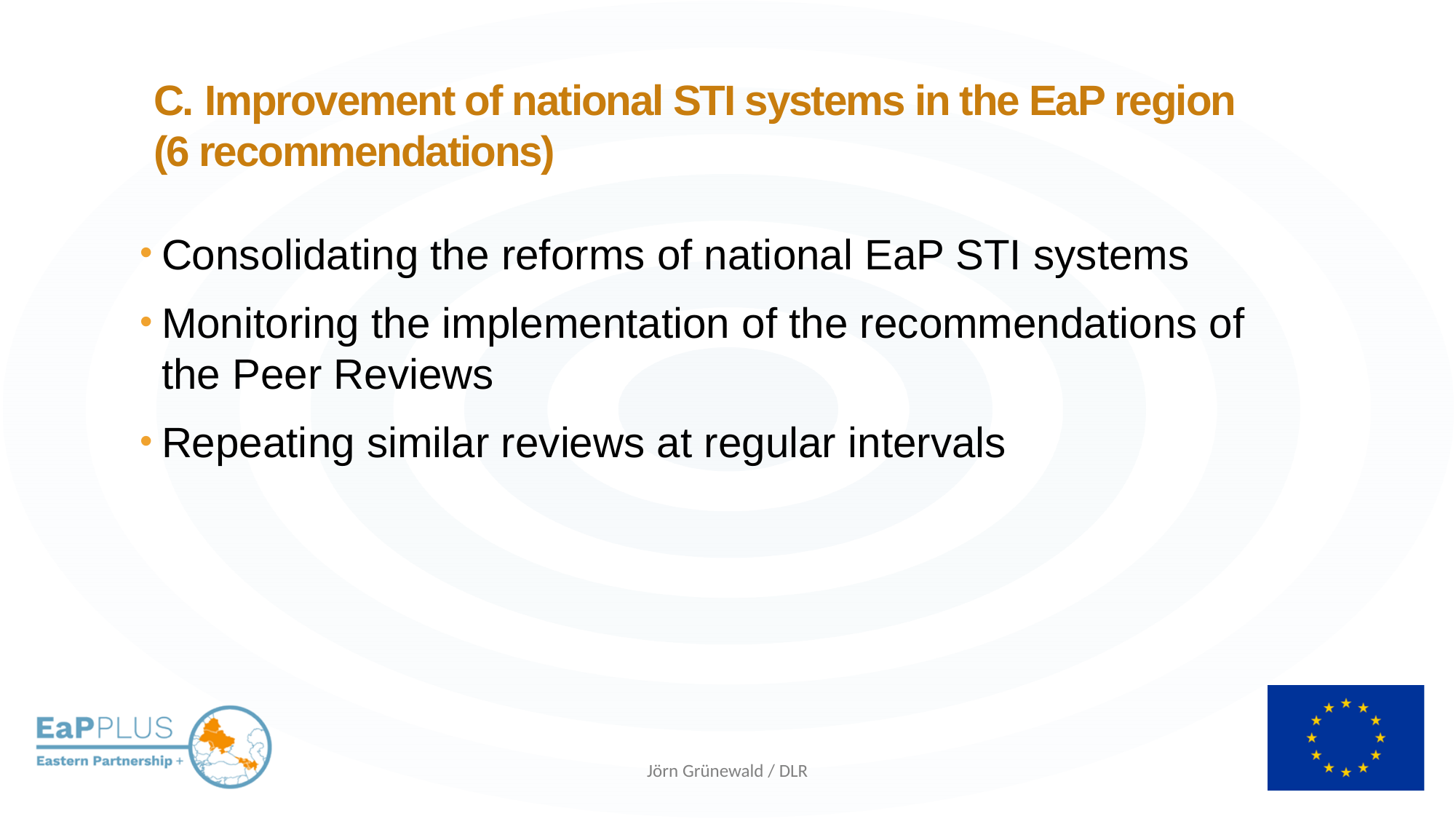

C. Improvement of national STI systems in the EaP region
(6 recommendations)
Consolidating the reforms of national EaP STI systems
Monitoring the implementation of the recommendations of the Peer Reviews
Repeating similar reviews at regular intervals

Jörn Grünewald / DLR